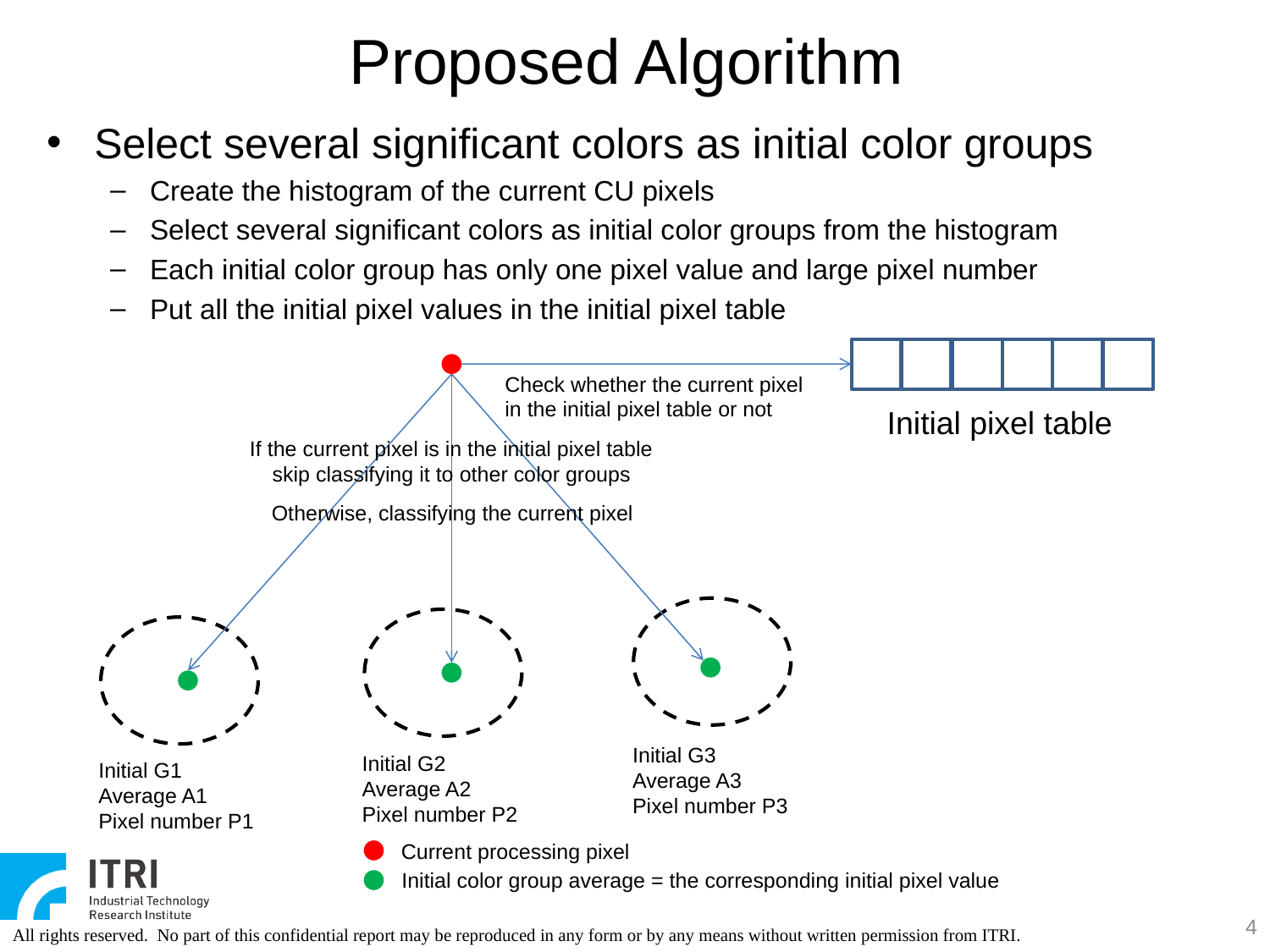

Proposed Algorithm
Select several significant colors as initial color groups
Create the histogram of the current CU pixels
Select several significant colors as initial color groups from the histogram
Each initial color group has only one pixel value and large pixel number
Put all the initial pixel values in the initial pixel table

Check whether the current pixel
in the initial pixel table or not
Initial pixel table
If the current pixel is in the initial pixel table
skip classifying it to other color groups
Otherwise, classifying the current pixel

Initial G3
Average A3
Pixel number P3
Initial G2
Average A2
Pixel number P2
Initial G1
Average A1
Pixel number P1
Current processing pixel

Initial color group average = the corresponding initial pixel value

4